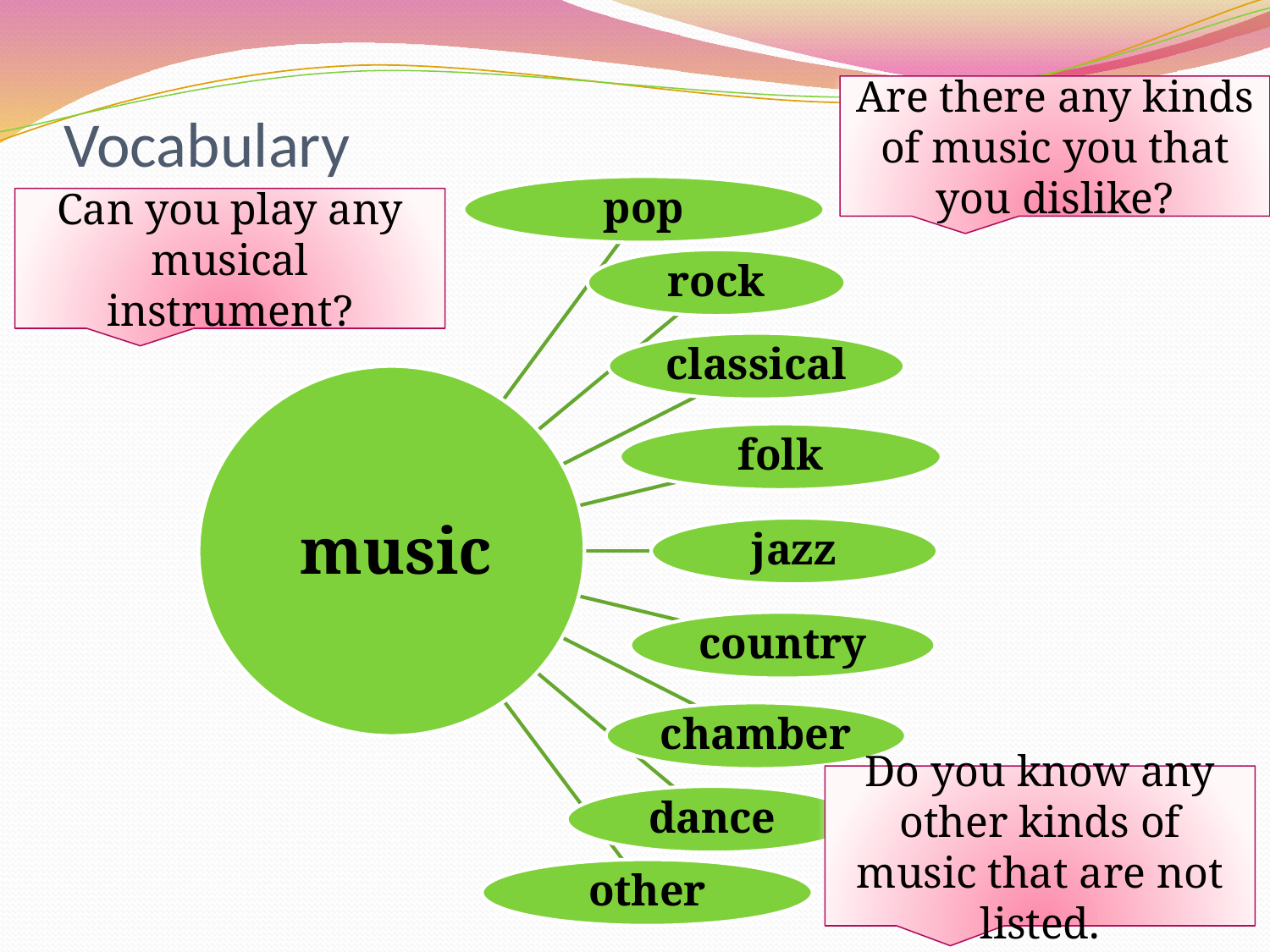

Are there any kinds of music you that you dislike?
# Vocabulary
pop
rock
classical
folk
jazz
country
chamber
dance
other

Can you play any musical instrument?
  music

Do you know any other kinds of music that are not listed.